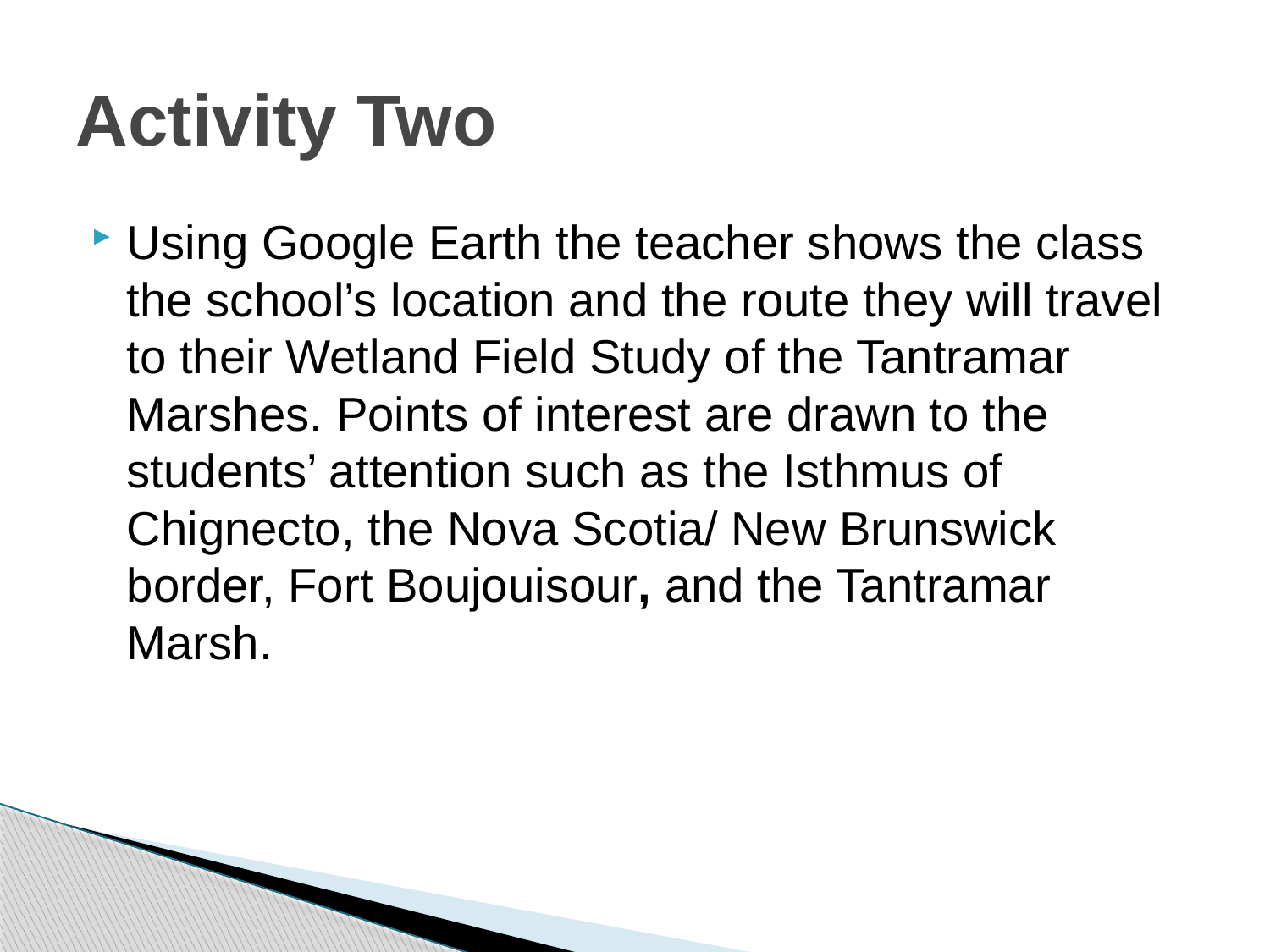

# Activity Two
Using Google Earth the teacher shows the class the school’s location and the route they will travel to their Wetland Field Study of the Tantramar Marshes. Points of interest are drawn to the students’ attention such as the Isthmus of Chignecto, the Nova Scotia/ New Brunswick border, Fort Boujouisour, and the Tantramar Marsh.